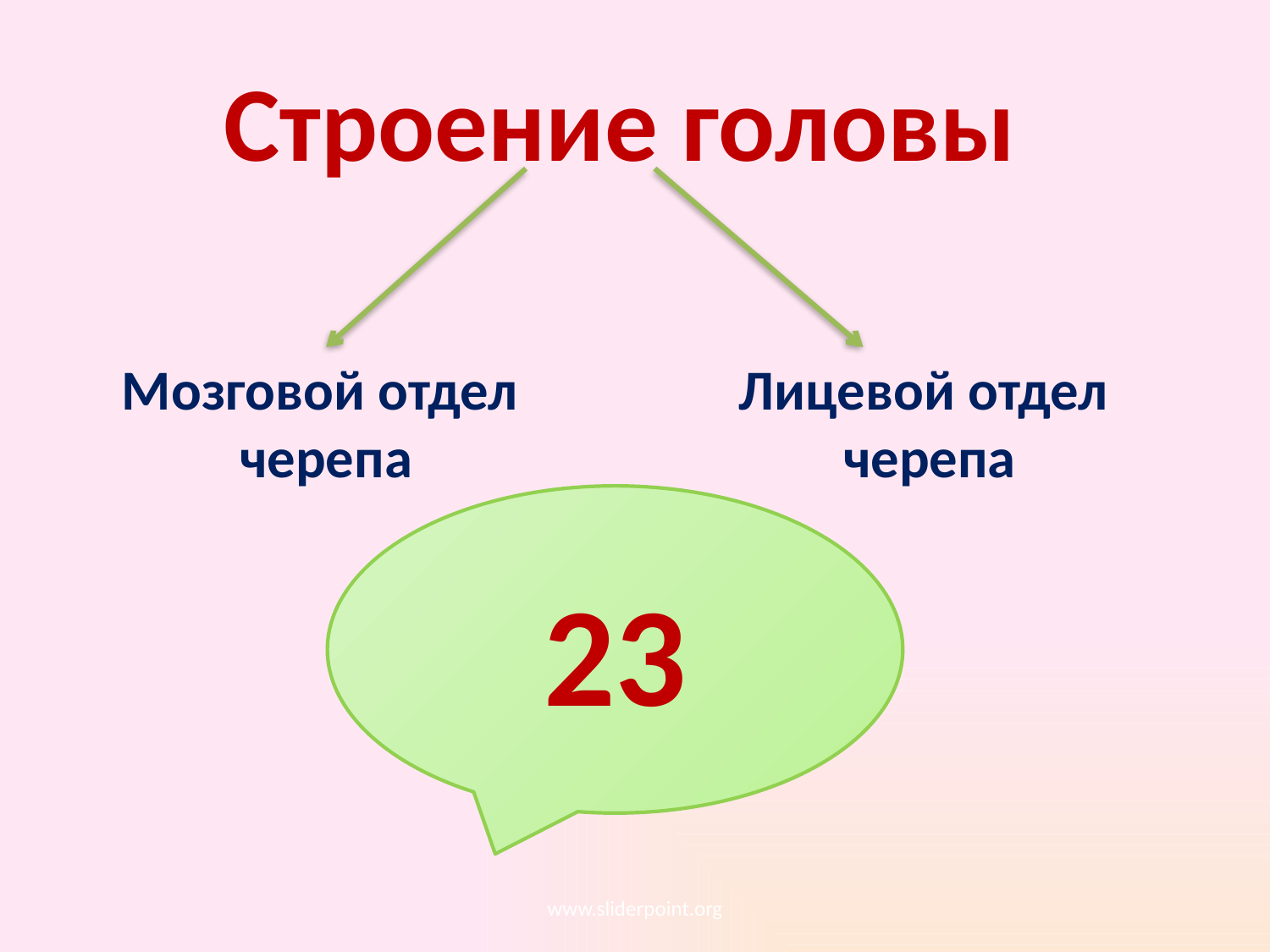

Строение головы
Мозговой отдел
черепа
Лицевой отдел
 черепа
23
www.sliderpoint.org